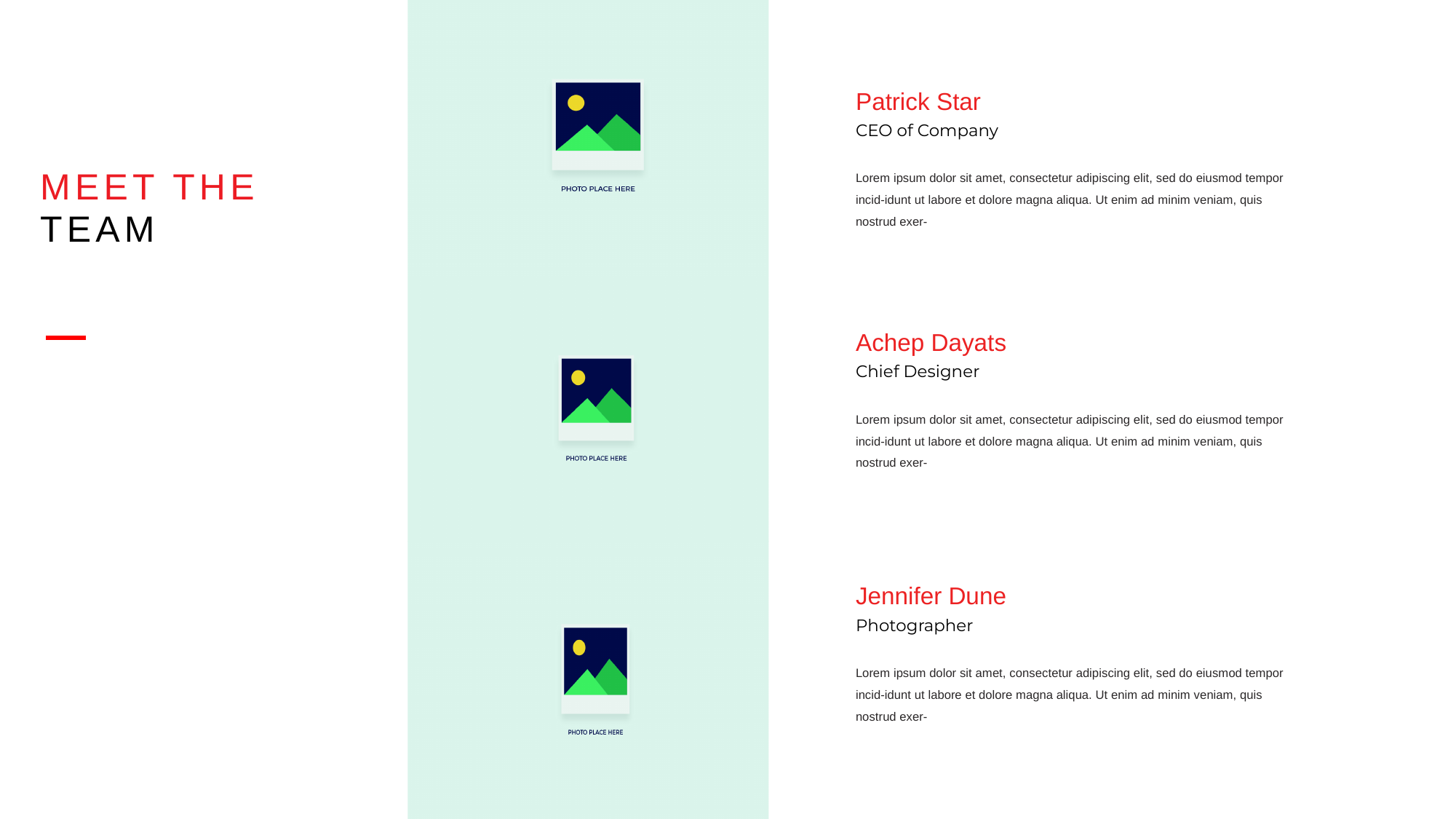

Patrick Star
Lorem ipsum dolor sit amet, consectetur adipiscing elit, sed do eiusmod tempor incid-idunt ut labore et dolore magna aliqua. Ut enim ad minim veniam, quis nostrud exer-
CEO of Company
MEET THE
TEAM

Achep Dayats
Lorem ipsum dolor sit amet, consectetur adipiscing elit, sed do eiusmod tempor incid-idunt ut labore et dolore magna aliqua. Ut enim ad minim veniam, quis nostrud exer-
Chief Designer

Jennifer Dune
Lorem ipsum dolor sit amet, consectetur adipiscing elit, sed do eiusmod tempor incid-idunt ut labore et dolore magna aliqua. Ut enim ad minim veniam, quis nostrud exer-
Photographer